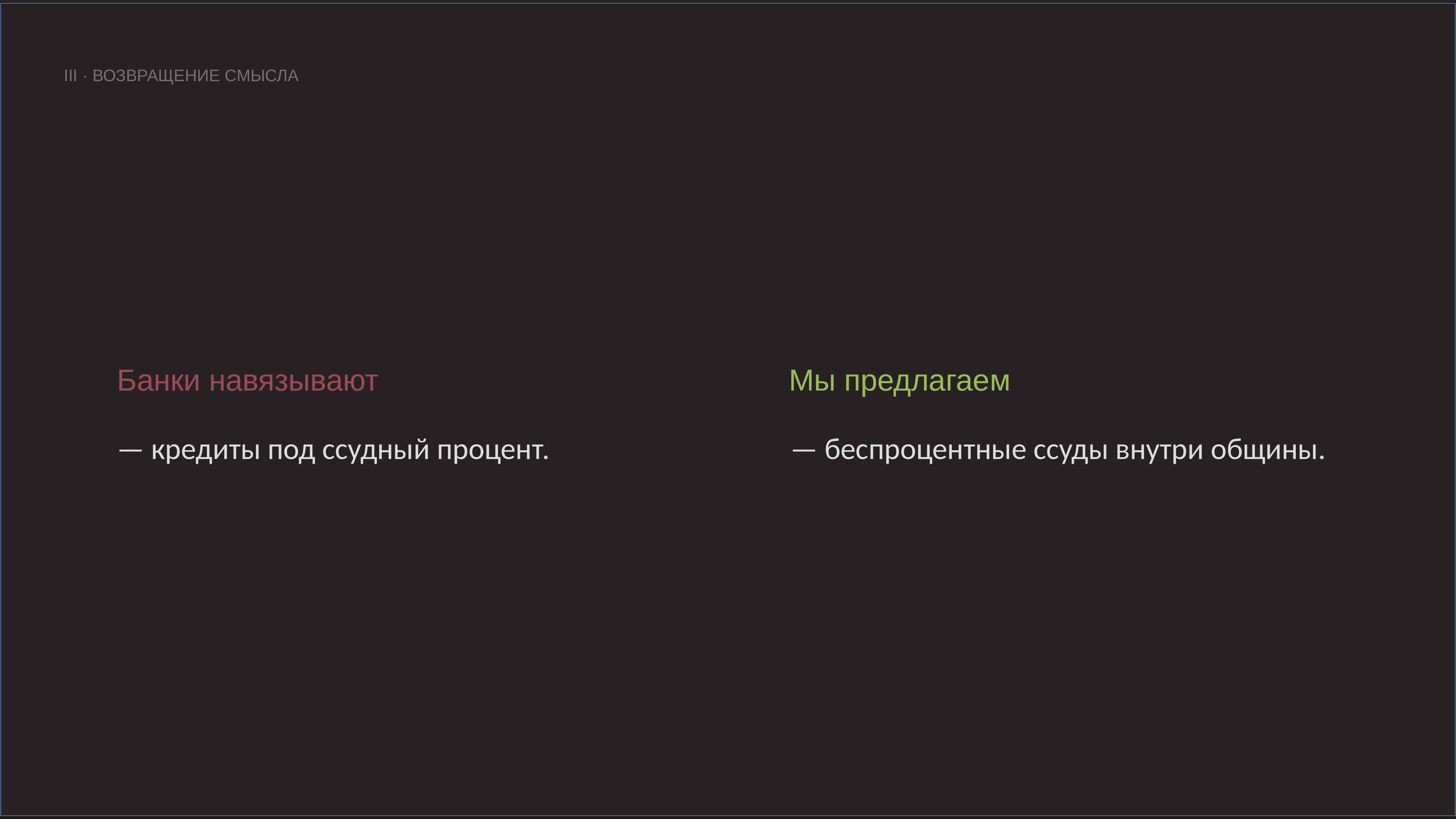

III · ВОЗВРАЩЕНИЕ СМЫСЛА
Банки навязывают
Мы предлагаем
— кредиты под ссудный процент.
— беспроцентные ссуды внутри общины.